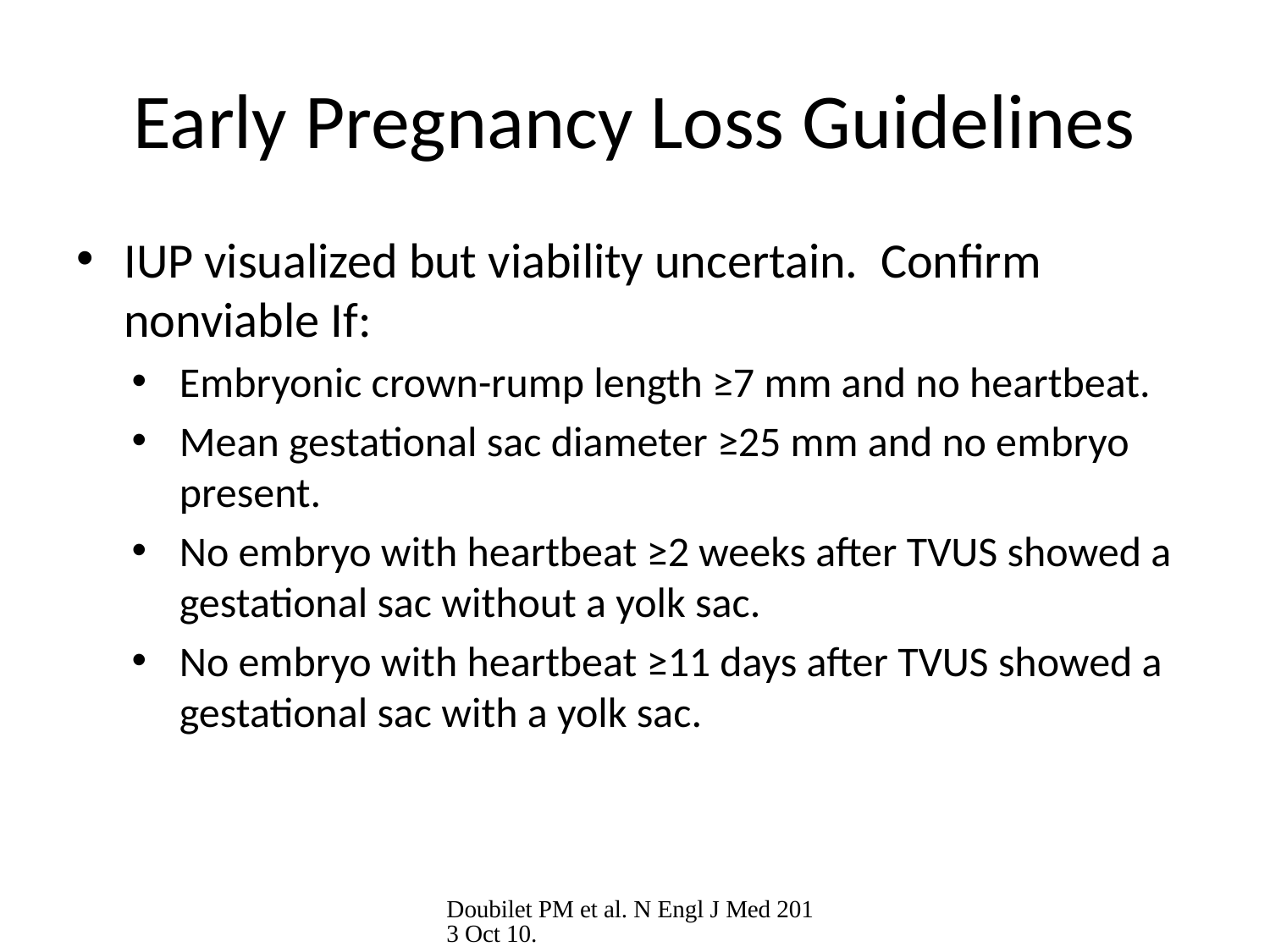

# Early Pregnancy Loss Guidelines
IUP visualized but viability uncertain.  Confirm nonviable If:
Embryonic crown-rump length ≥7 mm and no heartbeat.
Mean gestational sac diameter ≥25 mm and no embryo present.
No embryo with heartbeat ≥2 weeks after TVUS showed a gestational sac without a yolk sac.
No embryo with heartbeat ≥11 days after TVUS showed a gestational sac with a yolk sac.

Doubilet PM et al. N Engl J Med 2013 Oct 10.